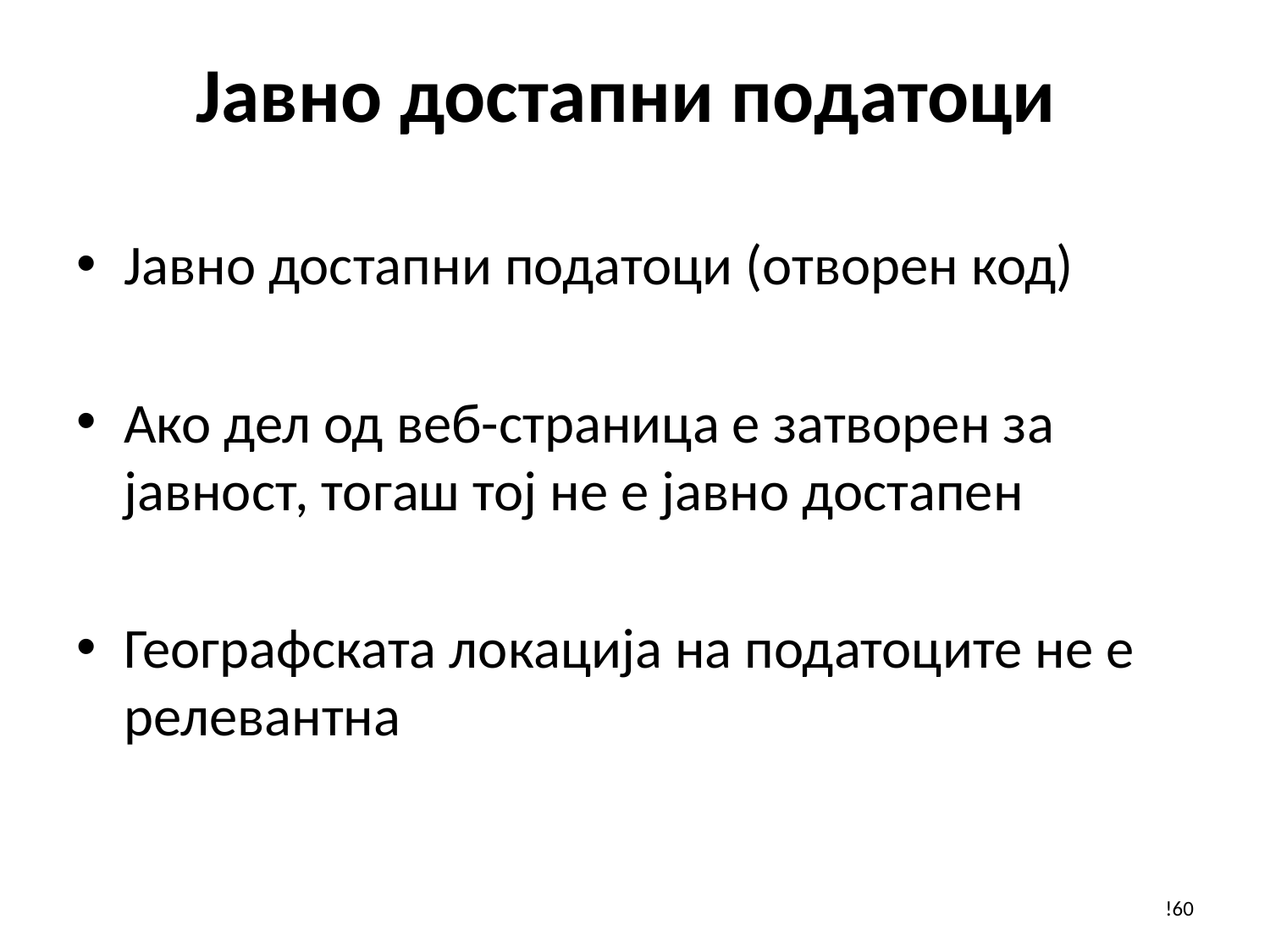

# Јавно достапни податоци
Јавно достапни податоци (отворен код)

Ако дел од веб-страница е затворен за јавност, тогаш тој не е јавно достапен

Географската локација на податоците не е релевантна

!60